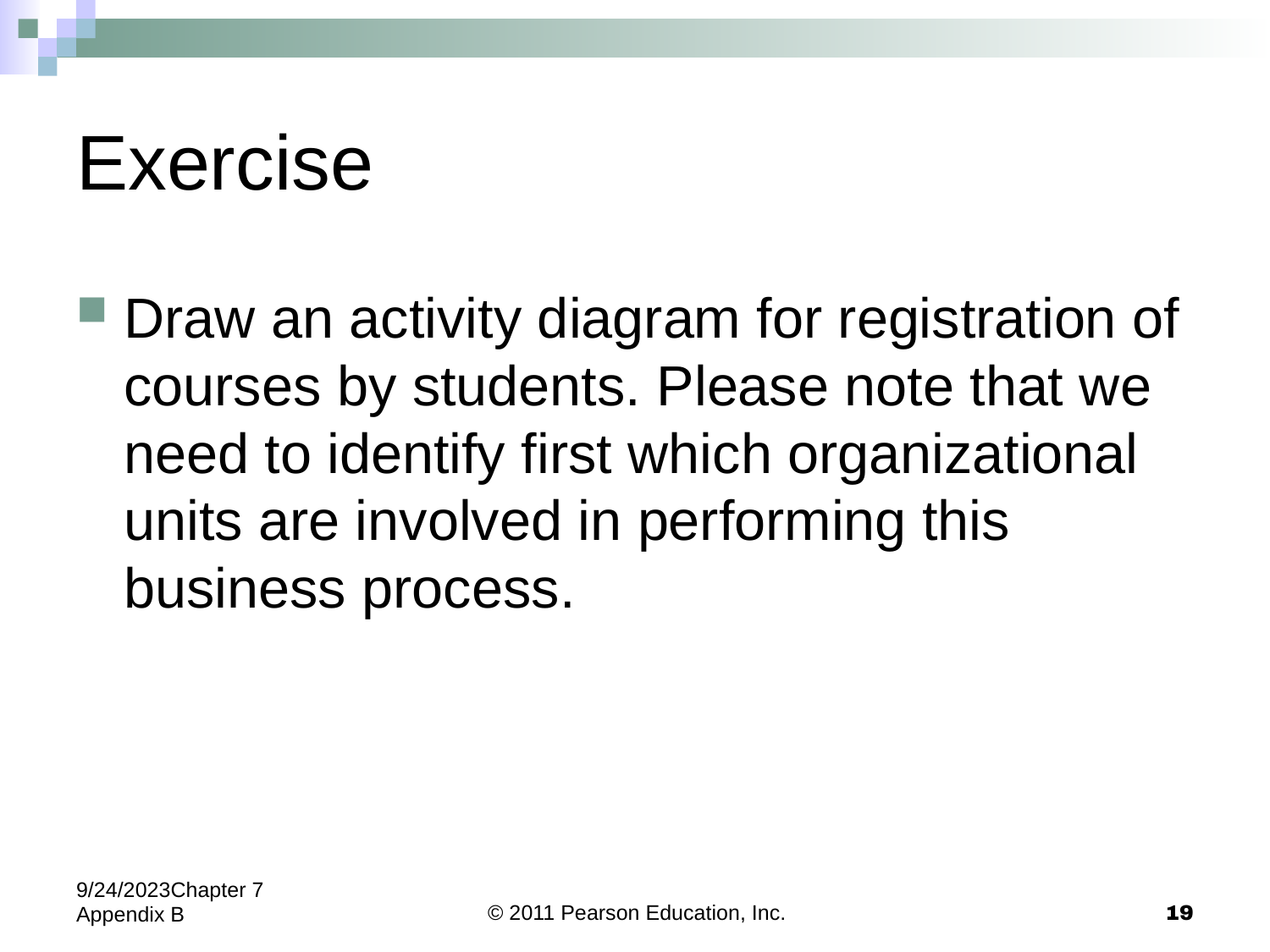

# Exercise
Draw an activity diagram for registration of courses by students. Please note that we need to identify first which organizational units are involved in performing this business process.
9/24/2023Chapter 7 Appendix B
© 2011 Pearson Education, Inc.
19